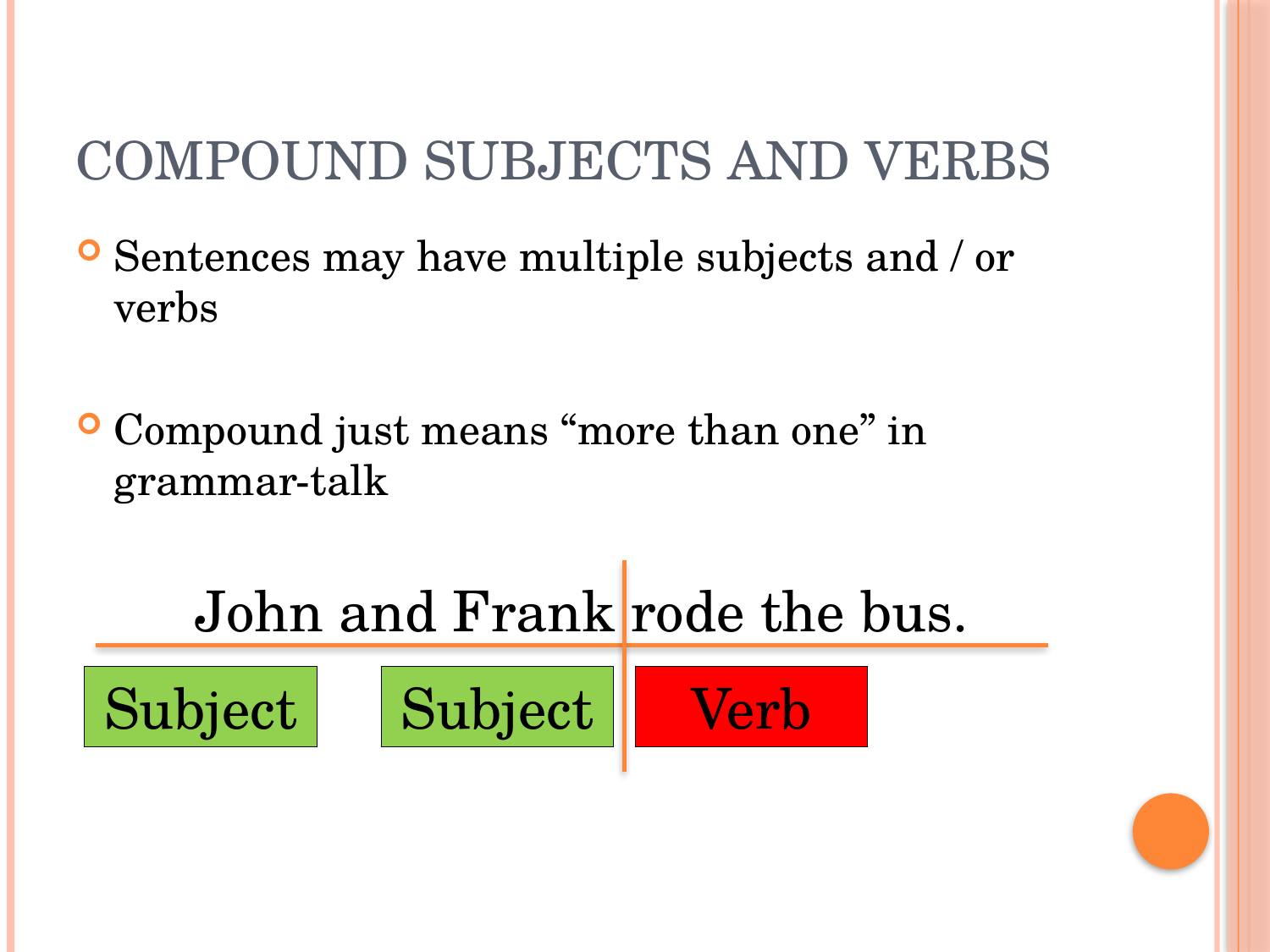

# Compound Subjects and Verbs
Sentences may have multiple subjects and / or verbs

Compound just means “more than one” in grammar-talk

John and Frank rode the bus.
Subject
Subject
Verb